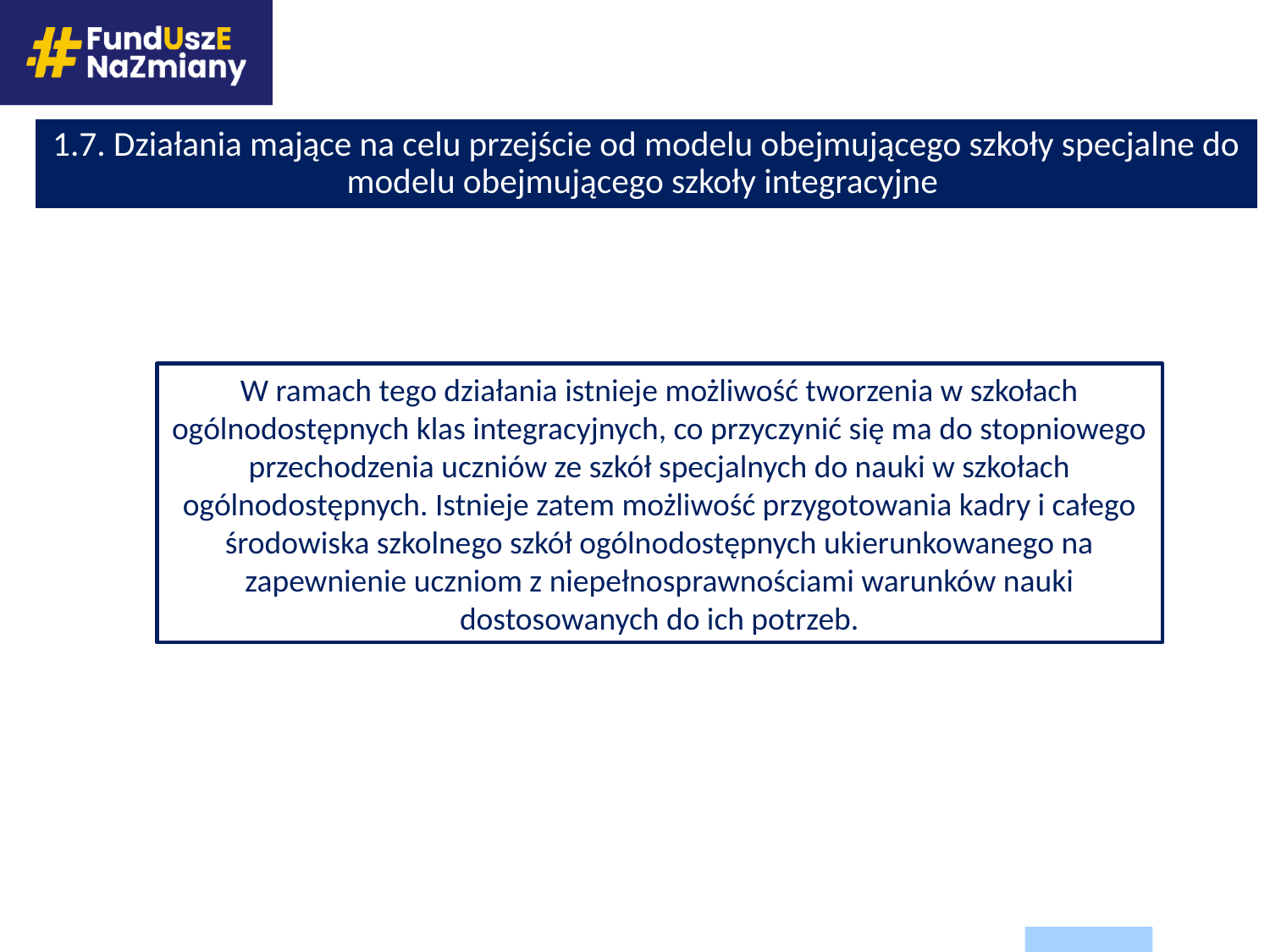

1.7. Działania mające na celu przejście od modelu obejmującego szkoły specjalne do modelu obejmującego szkoły integracyjne
W ramach tego działania istnieje możliwość tworzenia w szkołach ogólnodostępnych klas integracyjnych, co przyczynić się ma do stopniowego przechodzenia uczniów ze szkół specjalnych do nauki w szkołach ogólnodostępnych. Istnieje zatem możliwość przygotowania kadry i całego środowiska szkolnego szkół ogólnodostępnych ukierunkowanego na zapewnienie uczniom z niepełnosprawnościami warunków nauki dostosowanych do ich potrzeb.